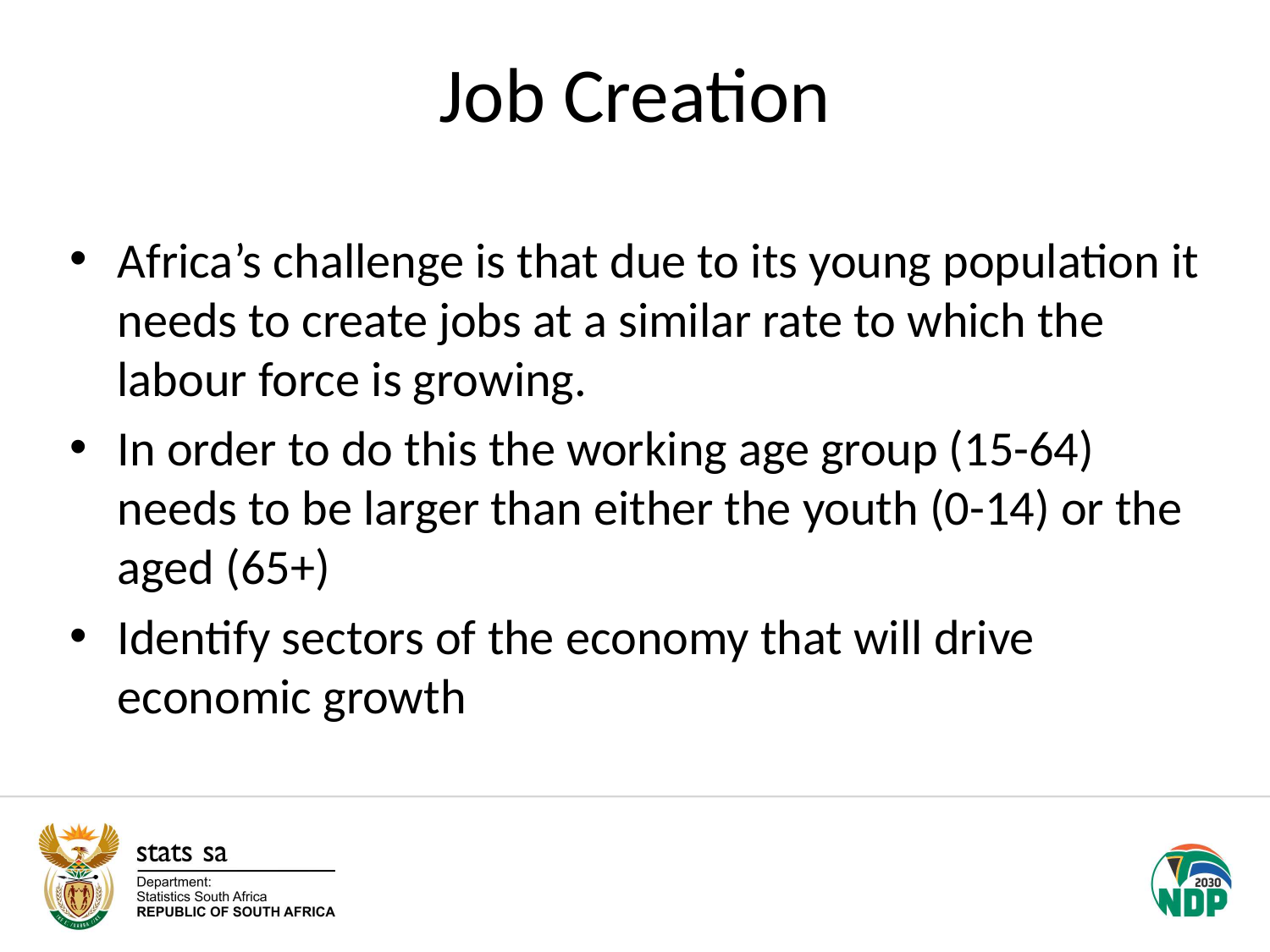

# Job Creation
Africa’s challenge is that due to its young population it needs to create jobs at a similar rate to which the labour force is growing.
In order to do this the working age group (15-64) needs to be larger than either the youth (0-14) or the aged (65+)
Identify sectors of the economy that will drive economic growth